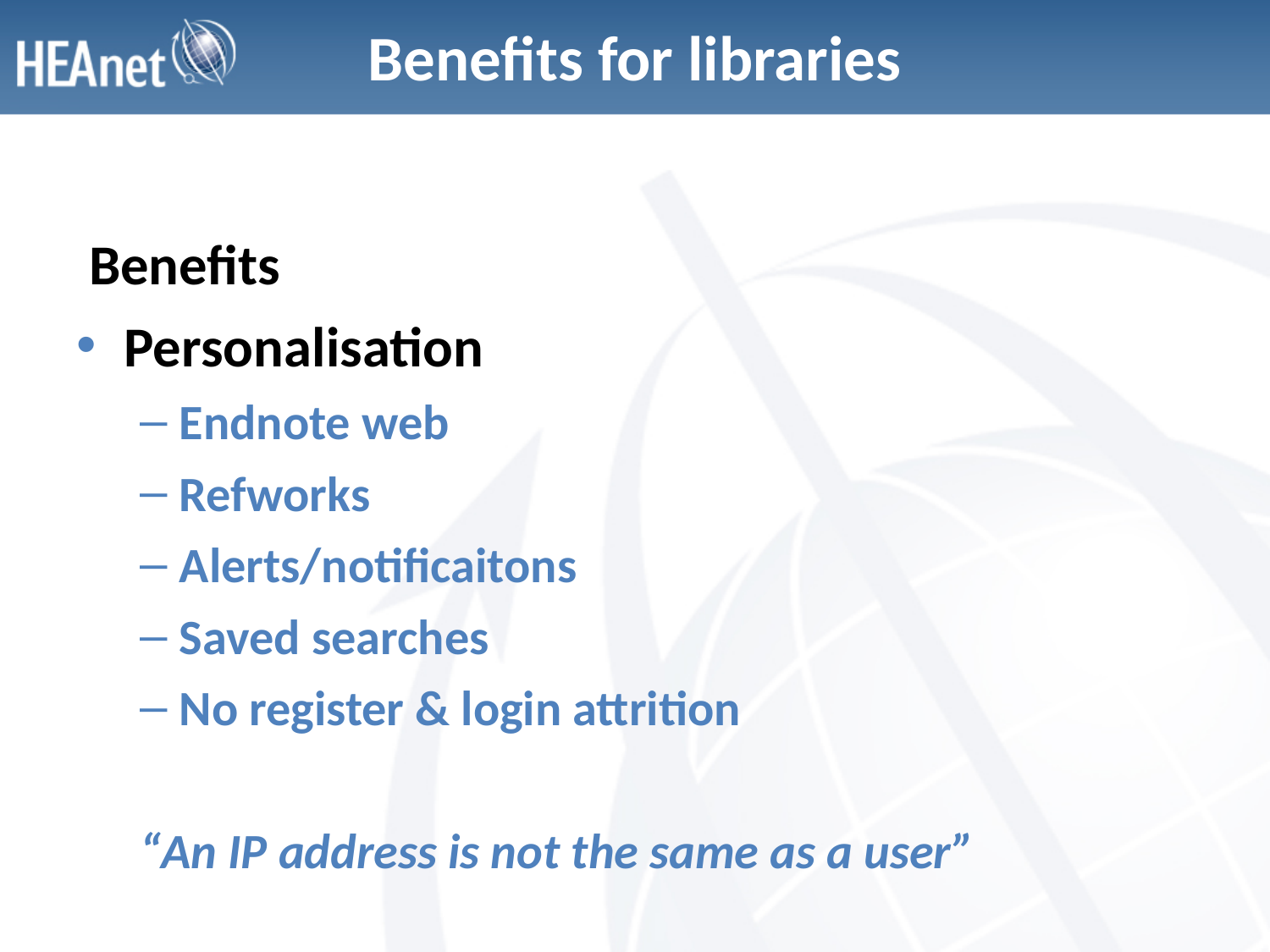

# Benefits for libraries
 Benefits
Personalisation
Endnote web
Refworks
Alerts/notificaitons
Saved searches
No register & login attrition

“An IP address is not the same as a user”